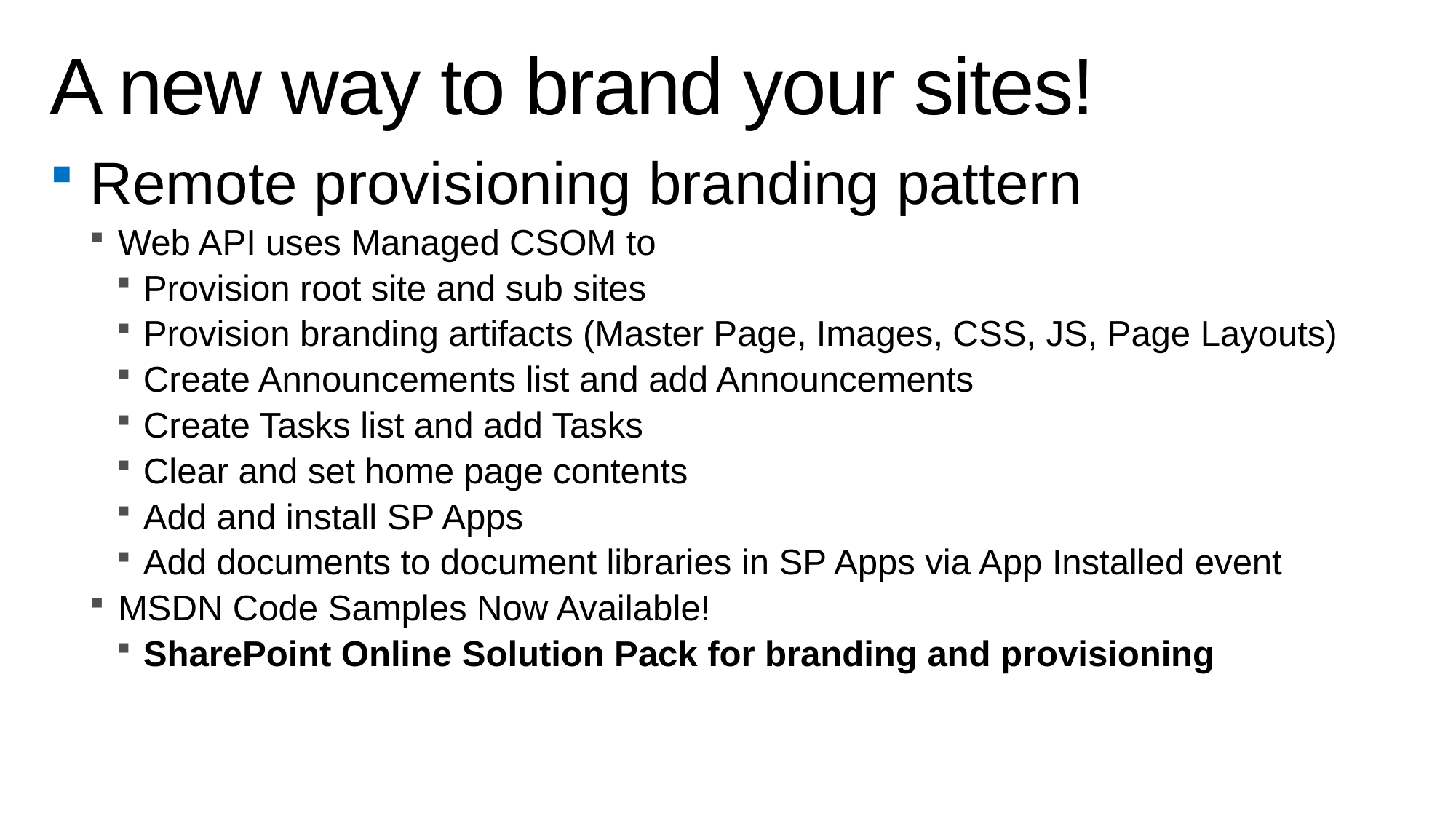

# A new way to brand your sites!
Remote provisioning branding pattern
Web API uses Managed CSOM to
Provision root site and sub sites
Provision branding artifacts (Master Page, Images, CSS, JS, Page Layouts)
Create Announcements list and add Announcements
Create Tasks list and add Tasks
Clear and set home page contents
Add and install SP Apps
Add documents to document libraries in SP Apps via App Installed event
MSDN Code Samples Now Available!
SharePoint Online Solution Pack for branding and provisioning